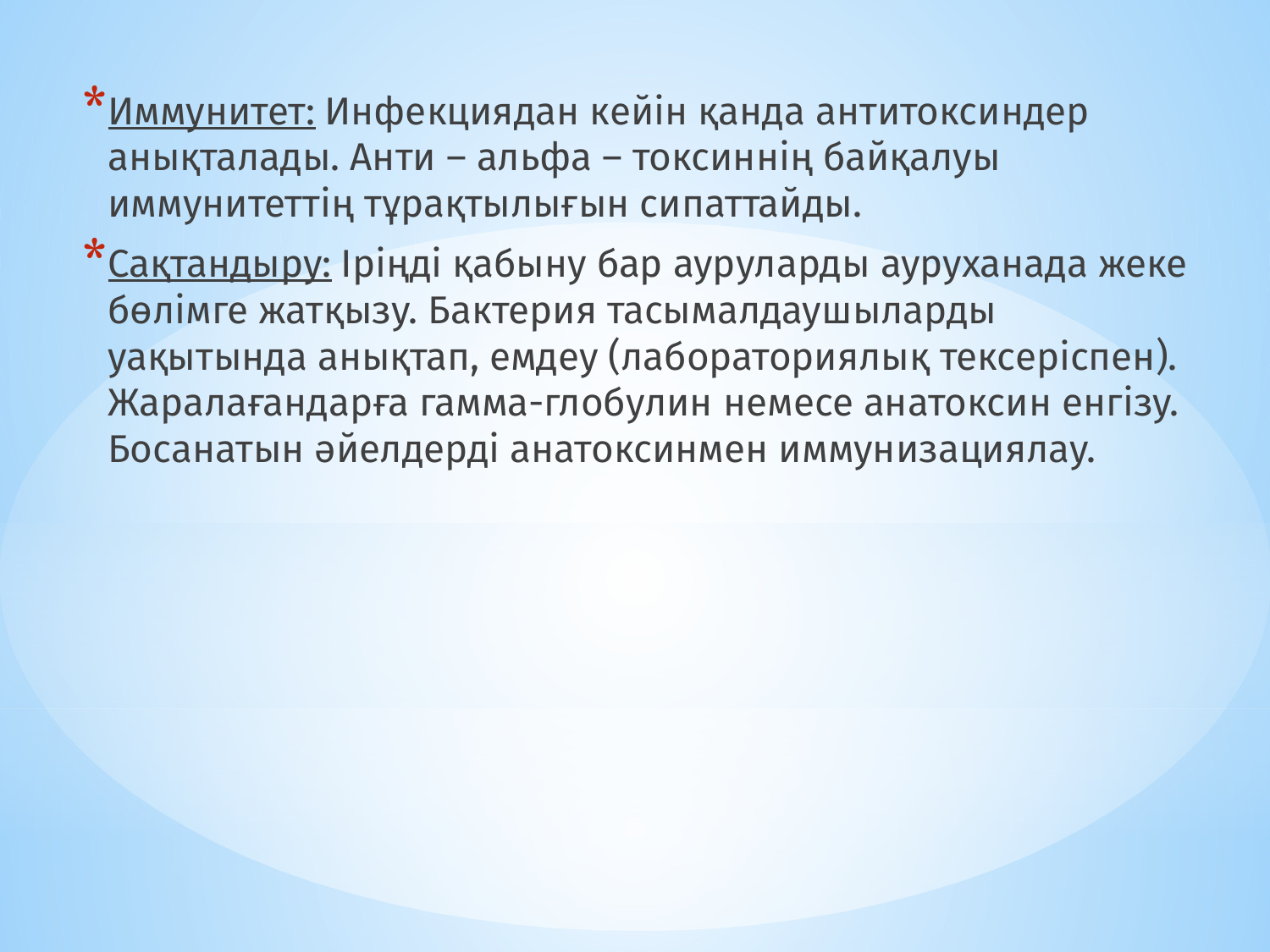

Иммунитет: Инфекциядан кейін қанда антитоксиндер анықталады. Анти – альфа – токсиннің байқалуы иммунитеттің тұрақтылығын сипаттайды.
Сақтандыру: Іріңді қабыну бар ауруларды ауруханада жеке бөлімге жатқызу. Бактерия тасымалдаушыларды уақытында анықтап, емдеу (лабораториялық тексеріспен). Жаралағандарға гамма-глобулин немесе анатоксин енгізу. Босанатын әйелдерді анатоксинмен иммунизациялау.